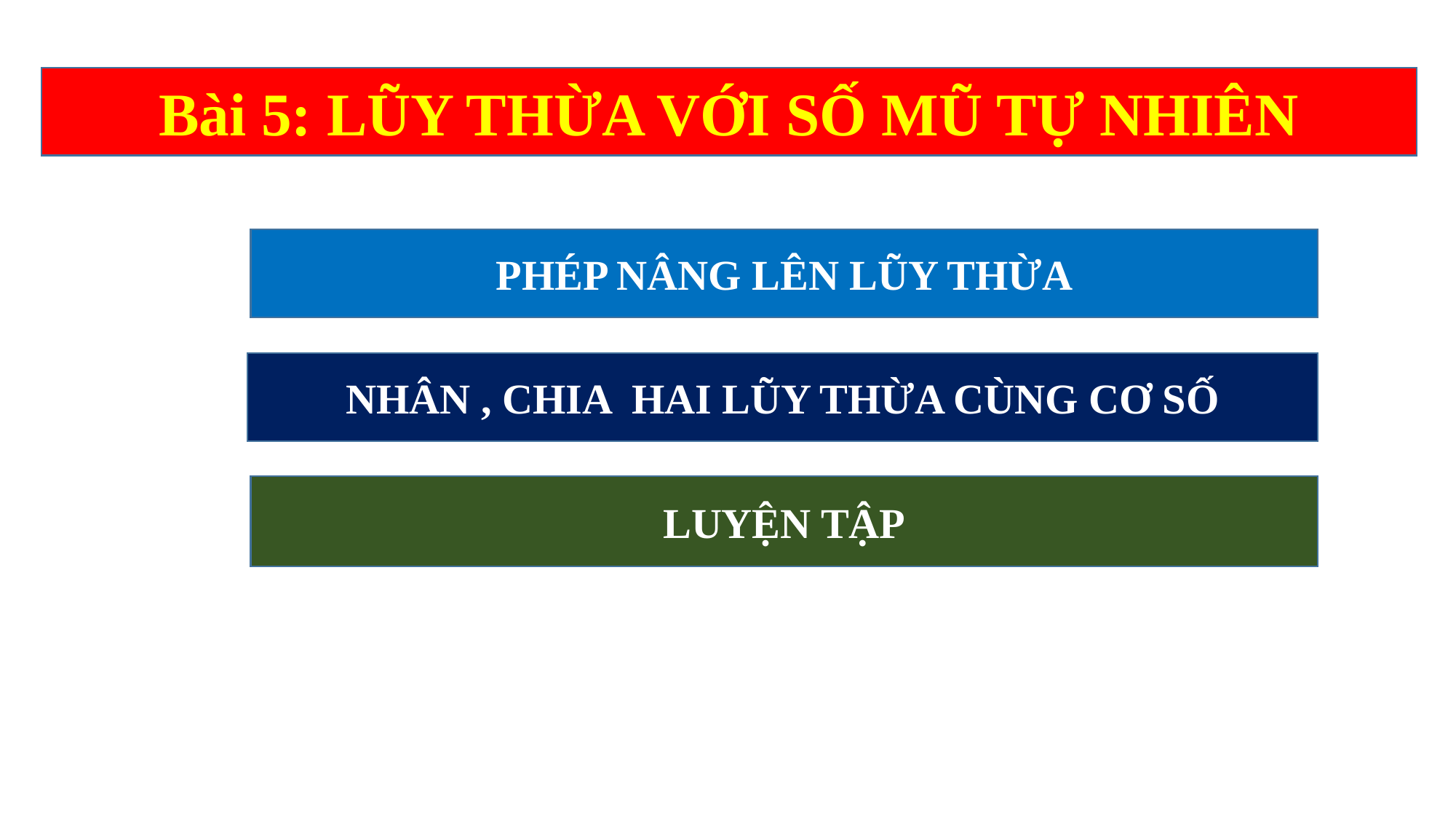

Bài 5: LŨY THỪA VỚI SỐ MŨ TỰ NHIÊN
PHÉP NÂNG LÊN LŨY THỪA
NHÂN , CHIA  HAI LŨY THỪA CÙNG CƠ SỐ
LUYỆN TẬP